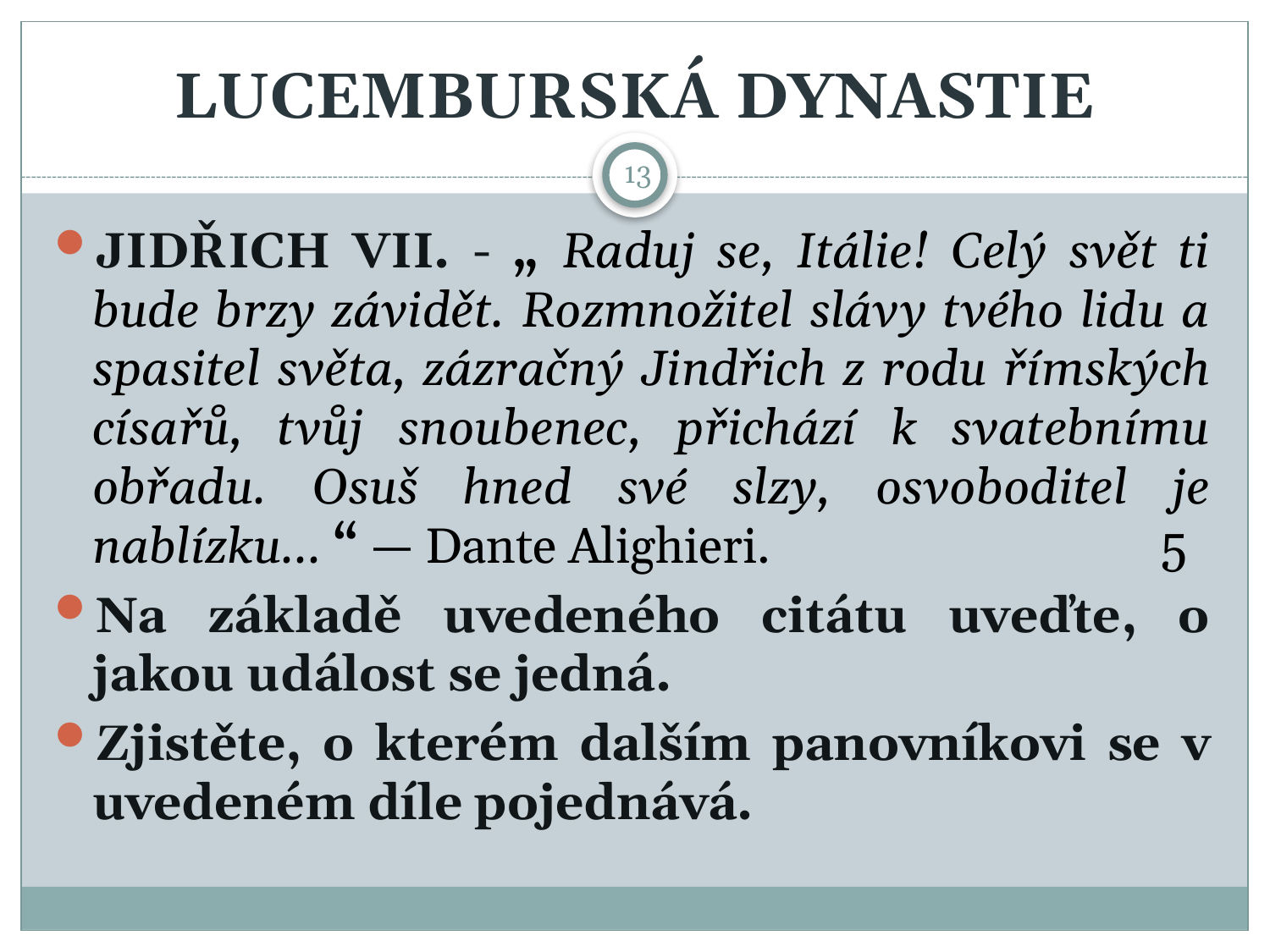

# LUCEMBURSKÁ DYNASTIE
13
JIDŘICH VII. - „ Raduj se, Itálie! Celý svět ti bude brzy závidět. Rozmnožitel slávy tvého lidu a spasitel světa, zázračný Jindřich z rodu římských císařů, tvůj snoubenec, přichází k svatebnímu obřadu. Osuš hned své slzy, osvoboditel je nablízku... “ — Dante Alighieri.                                 5
Na základě uvedeného citátu uveďte, o jakou událost se jedná.
Zjistěte, o kterém dalším panovníkovi se v uvedeném díle pojednává.